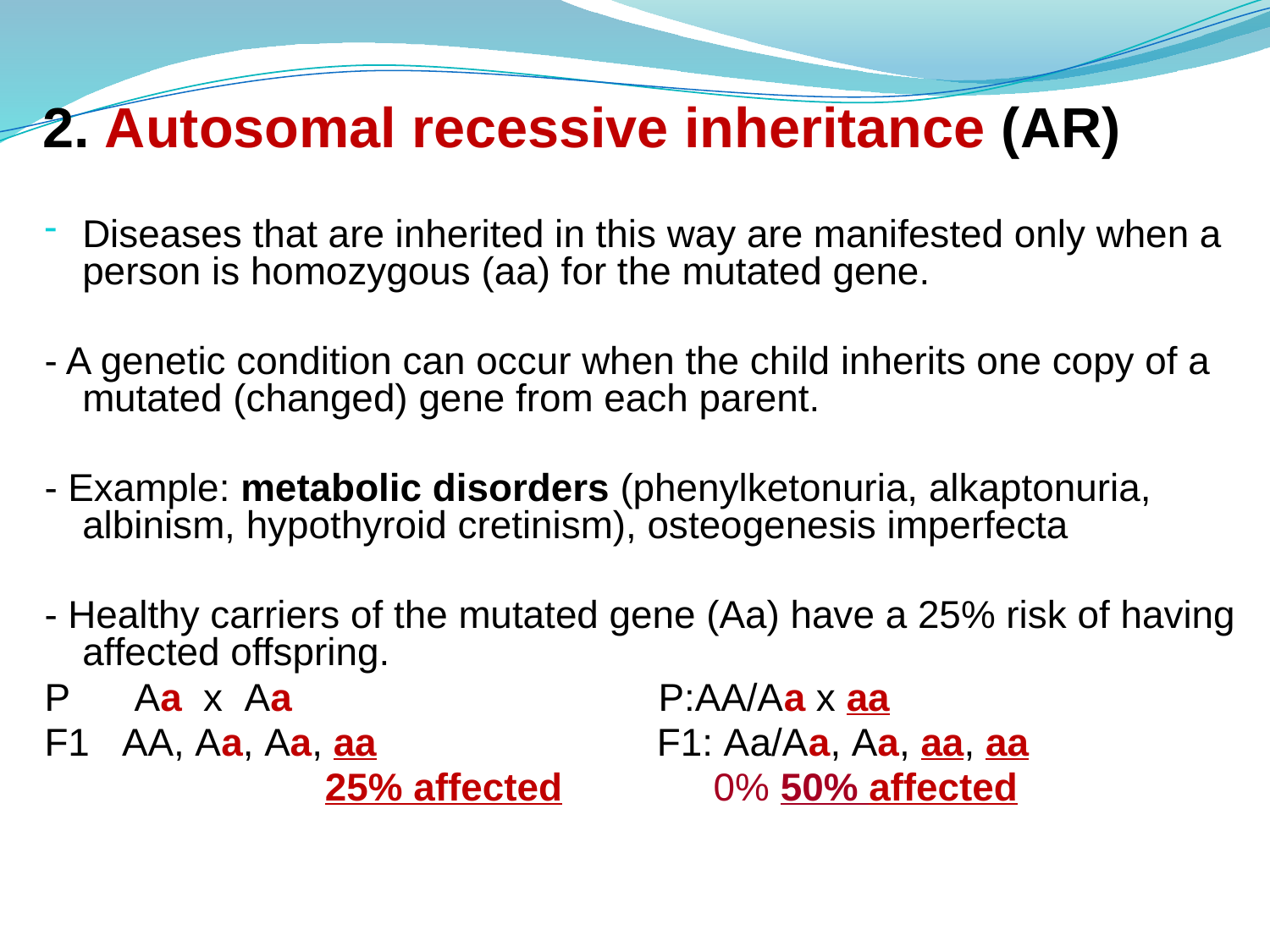

# 2. Autosomal recessive inheritance (AR)
Diseases that are inherited in this way are manifested only when a person is homozygous (aa) for the mutated gene.

- A genetic condition can occur when the child inherits one copy of a mutated (changed) gene from each parent.

- Example: metabolic disorders (phenylketonuria, alkaptonuria, albinism, hypothyroid cretinism), osteogenesis imperfecta

- Healthy carriers of the mutated gene (Aa) have a 25% risk of having affected offspring.
P      Аа  x  Аа                                  P:АА/Аа x аа
F1   АА, Аа, Аа, аа                          F1: Аа/Аа, Аа, аа, аа
                          25% affected              0% 50% affected